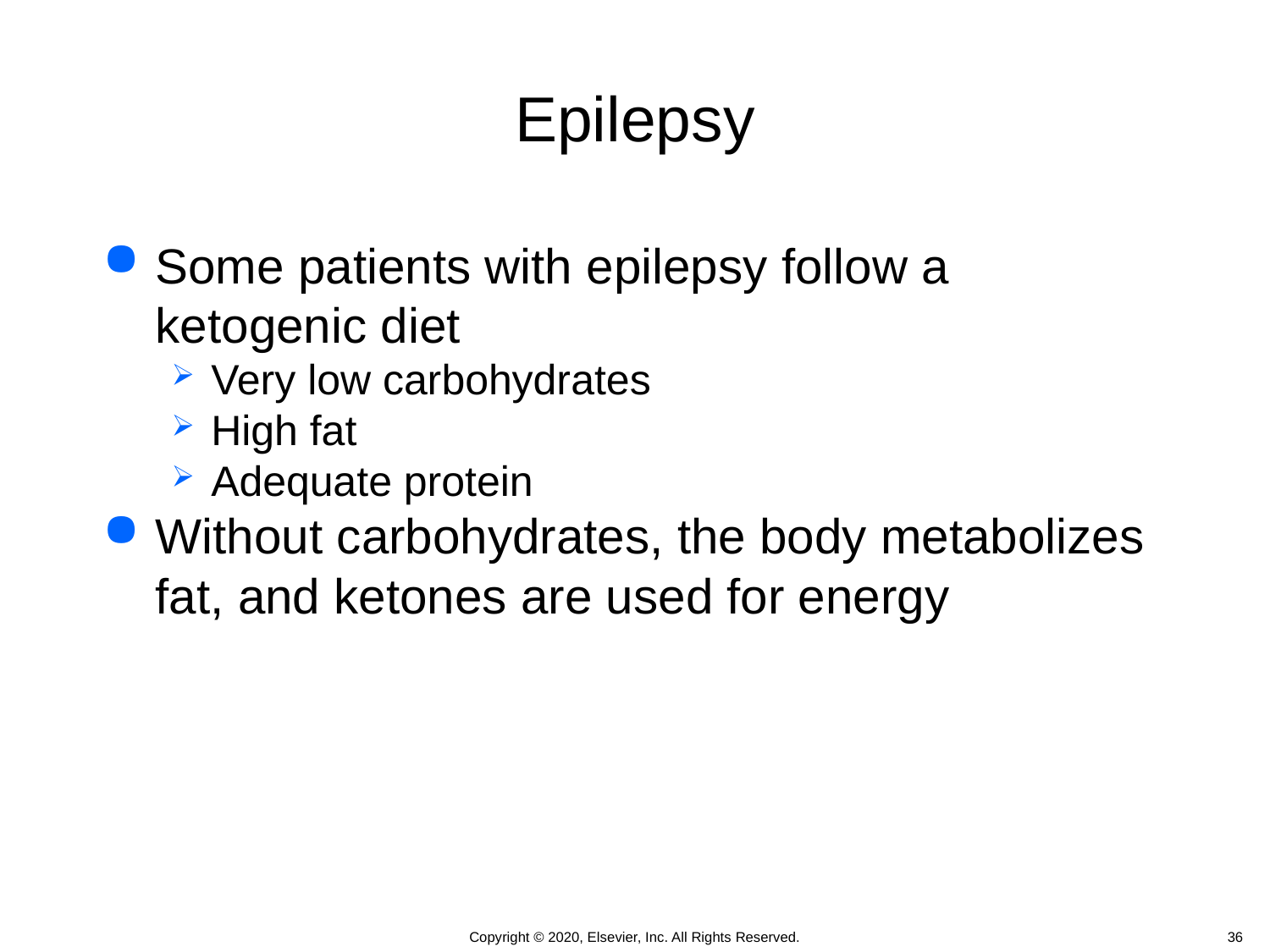

# Epilepsy
Some patients with epilepsy follow a ketogenic diet
Very low carbohydrates
High fat
Adequate protein
Without carbohydrates, the body metabolizes fat, and ketones are used for energy
 36